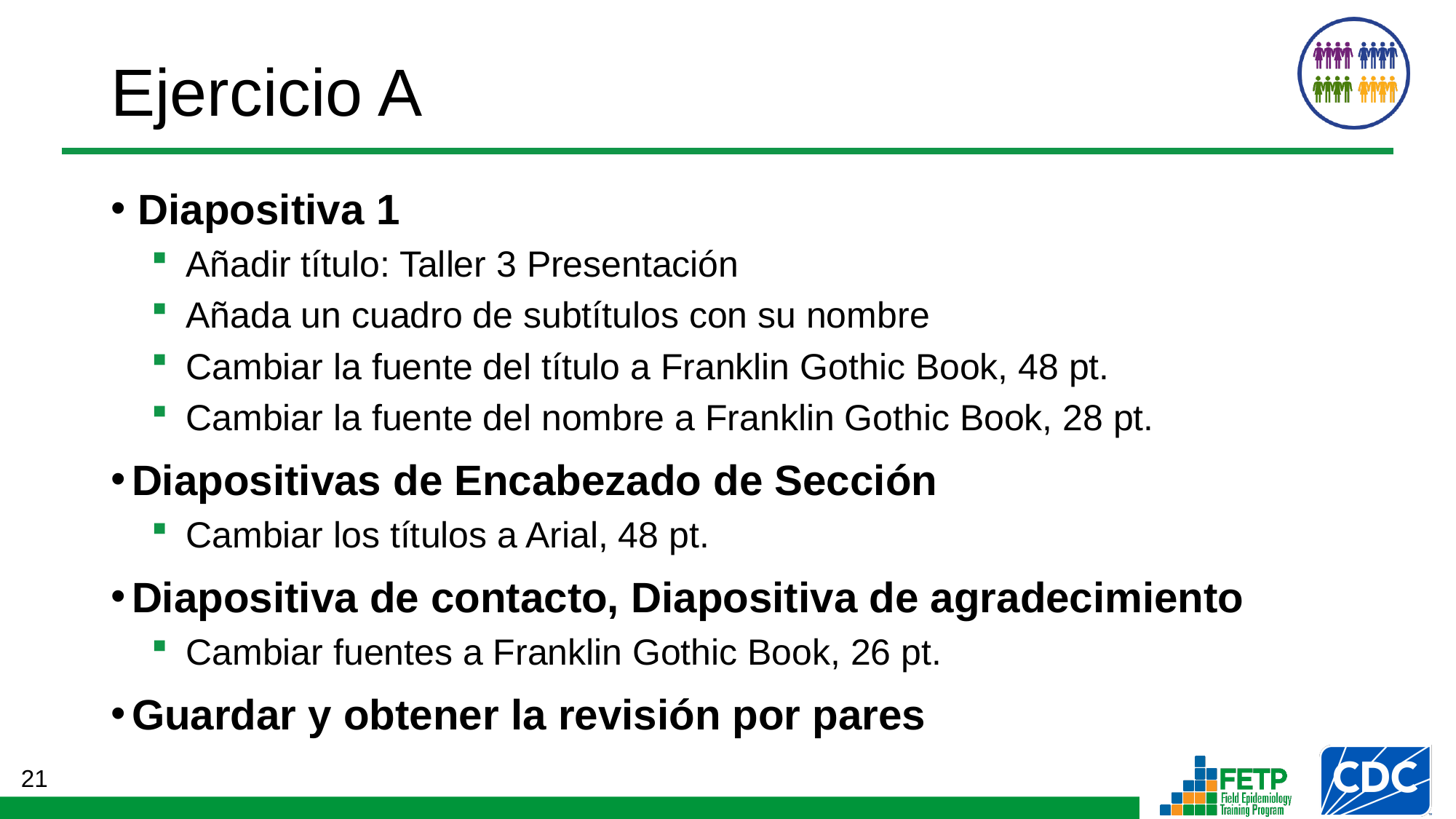

# Ejercicio A
Diapositiva 1
Añadir título: Taller 3 Presentación
Añada un cuadro de subtítulos con su nombre
Cambiar la fuente del título a Franklin Gothic Book, 48 pt.
Cambiar la fuente del nombre a Franklin Gothic Book, 28 pt.
Diapositivas de Encabezado de Sección
Cambiar los títulos a Arial, 48 pt.
Diapositiva de contacto, Diapositiva de agradecimiento
Cambiar fuentes a Franklin Gothic Book, 26 pt.
Guardar y obtener la revisión por pares